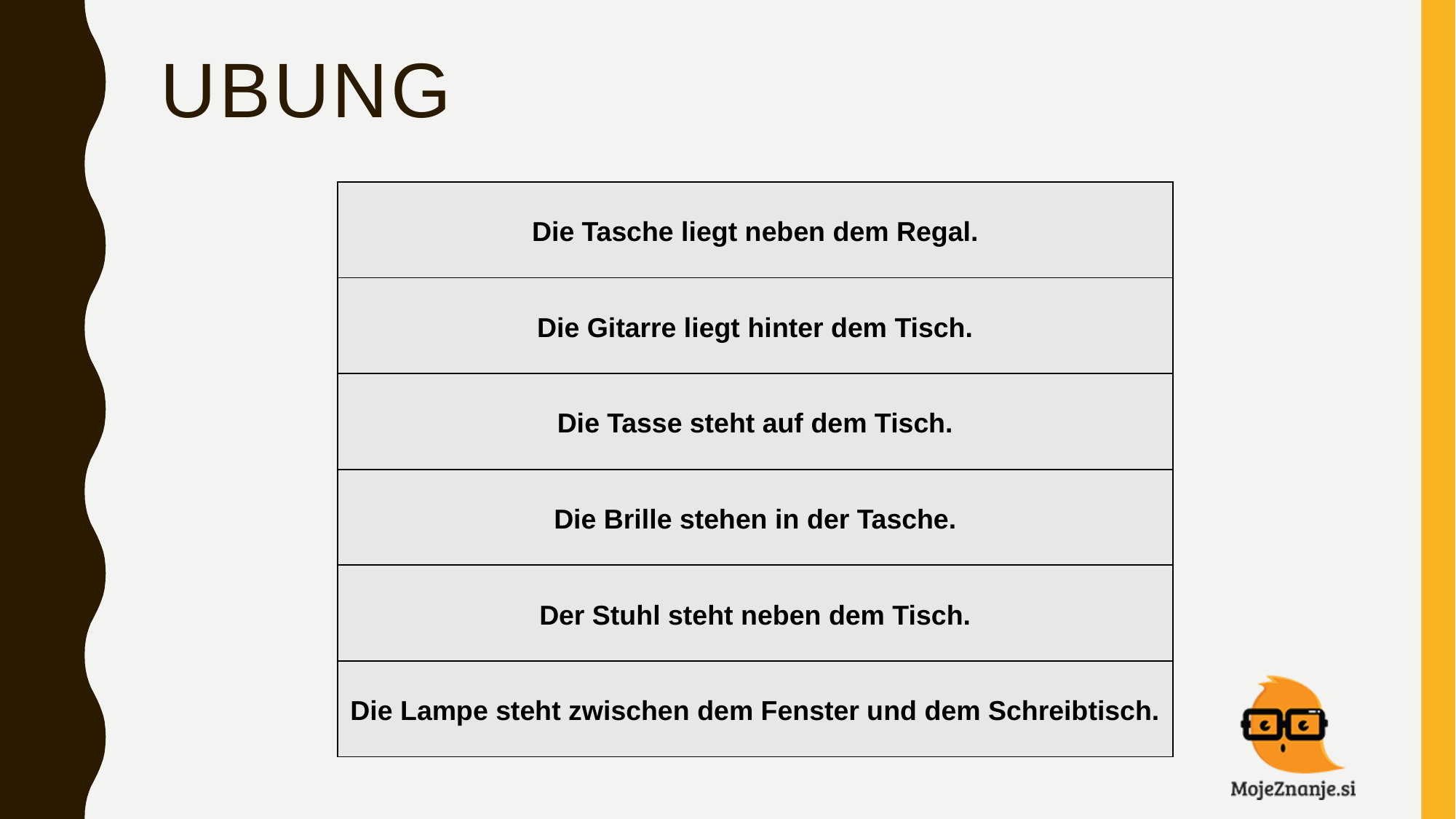

# Ubung
| Die Tasche liegt neben dem Regal. |
| --- |
| Die Gitarre liegt hinter dem Tisch. |
| Die Tasse steht auf dem Tisch. |
| Die Brille stehen in der Tasche. |
| Der Stuhl steht neben dem Tisch. |
| Die Lampe steht zwischen dem Fenster und dem Schreibtisch. |